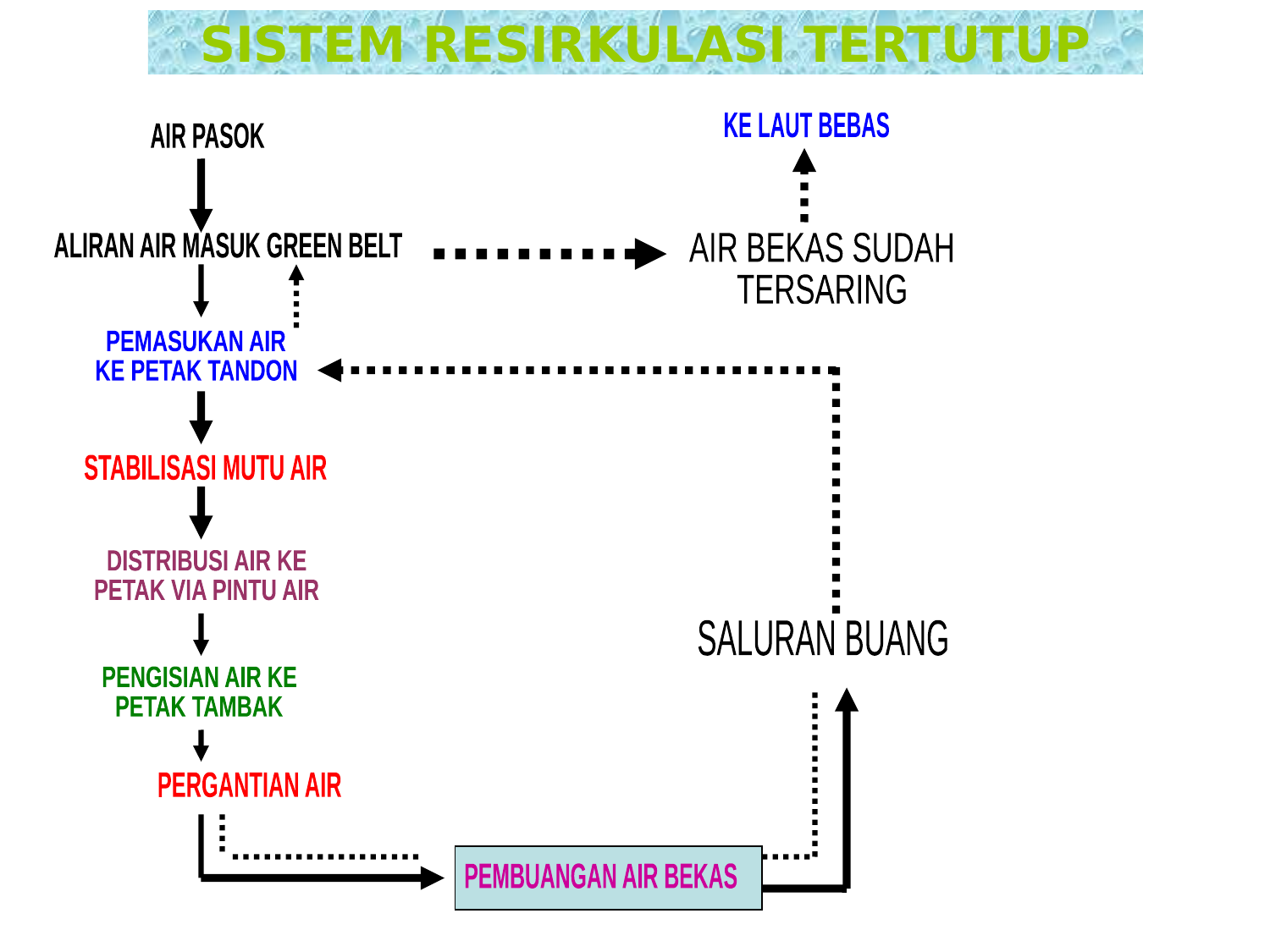

# SISTEM RESIRKULASI TERTUTUP
KE LAUT BEBAS
AIR PASOK

ALIRAN AIR MASUK GREEN BELT
AIR BEKAS SUDAH
TERSARING

PEMASUKAN AIR
KE PETAK TANDON

STABILISASI MUTU AIR

DISTRIBUSI AIR KE
PETAK VIA PINTU AIR

SALURAN BUANG
PENGISIAN AIR KE
PETAK TAMBAK

PERGANTIAN AIR

PEMBUANGAN AIR BEKAS